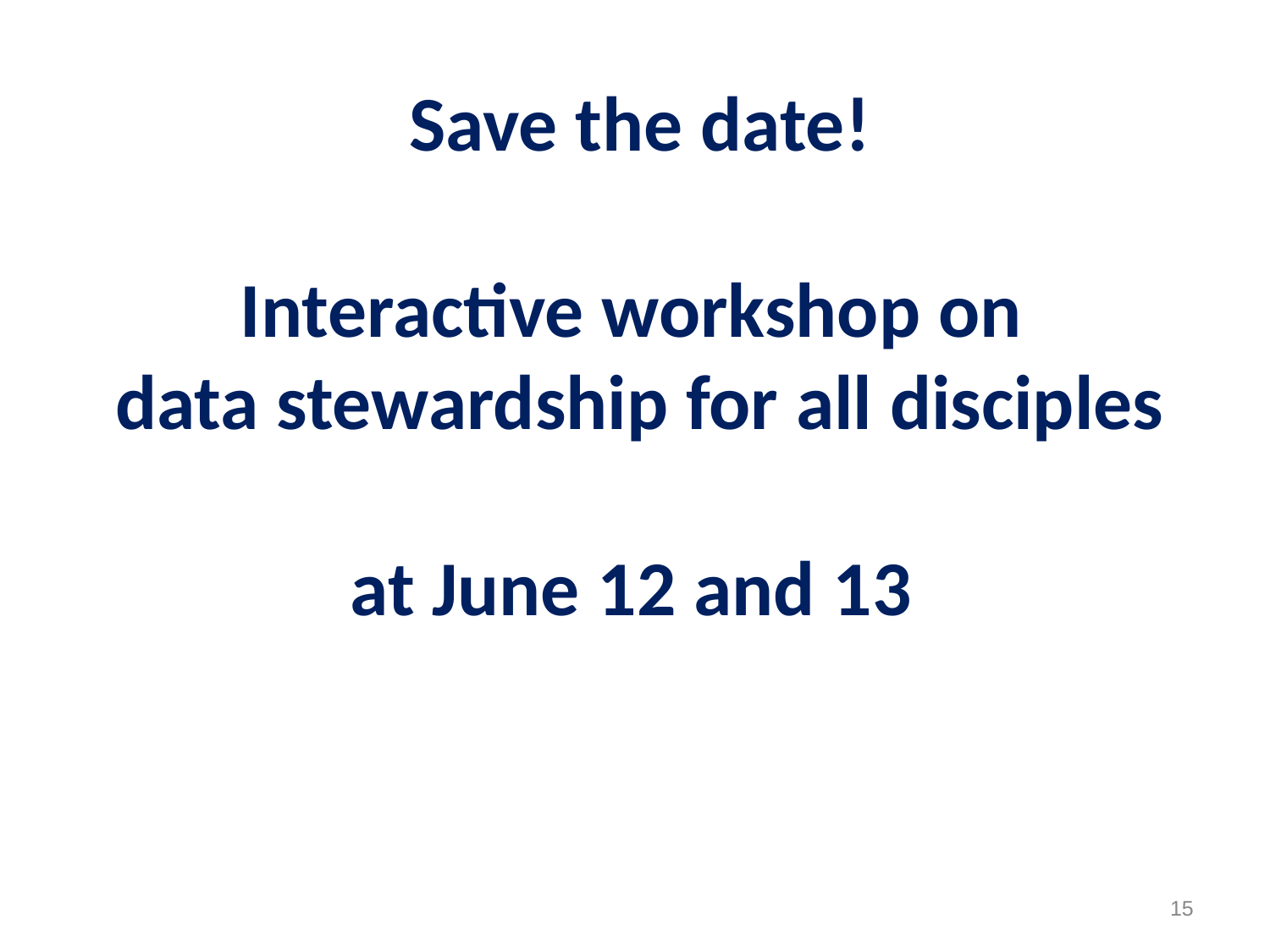

Save the date!

Interactive workshop on
data stewardship for all disciples

at June 12 and 13

15